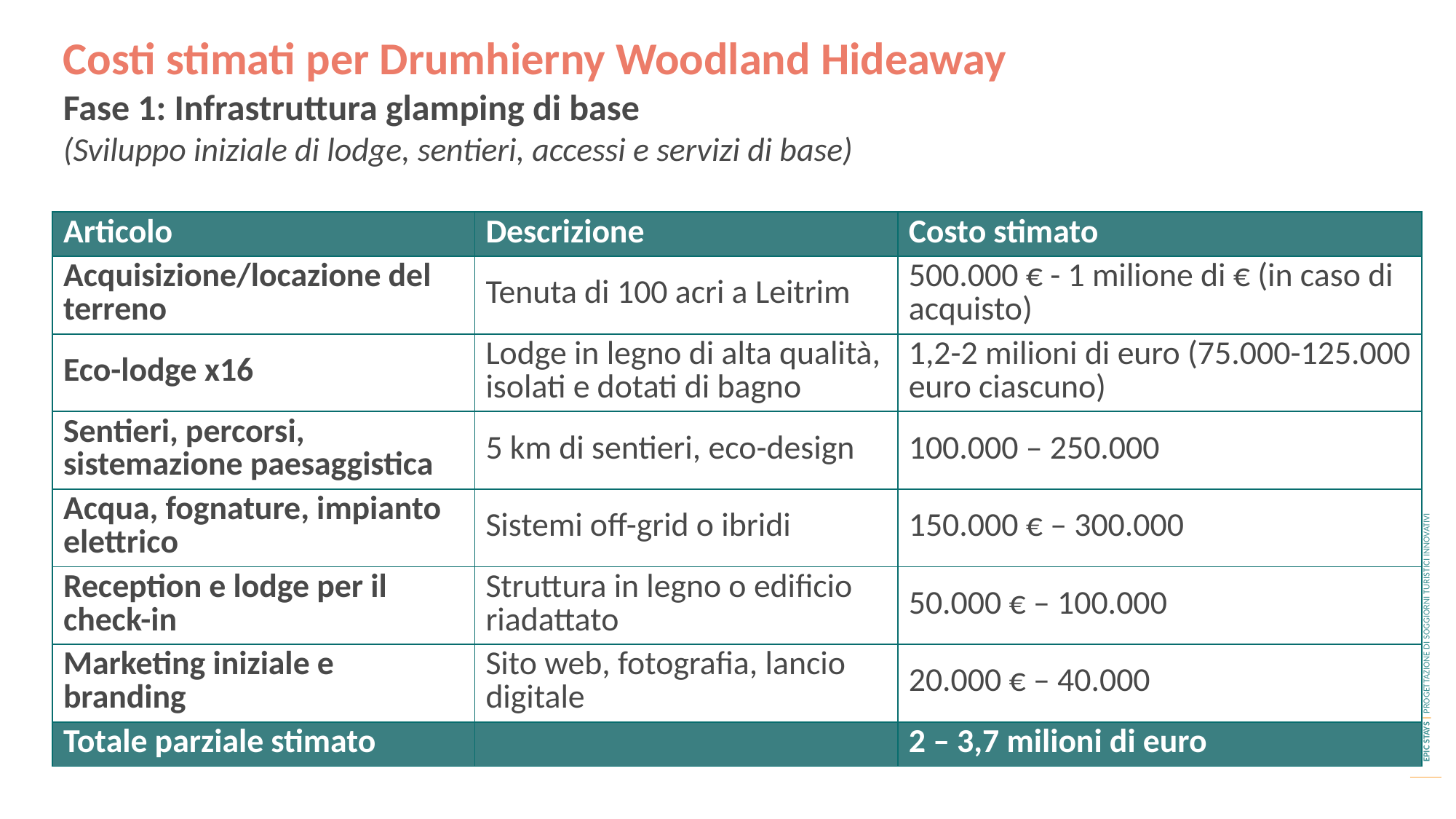

Costi stimati per Drumhierny Woodland Hideaway
Fase 1: Infrastruttura glamping di base
(Sviluppo iniziale di lodge, sentieri, accessi e servizi di base)
| Articolo | Descrizione | Costo stimato |
| --- | --- | --- |
| Acquisizione/locazione del terreno | Tenuta di 100 acri a Leitrim | 500.000 € - 1 milione di € (in caso di acquisto) |
| Eco-lodge x16 | Lodge in legno di alta qualità, isolati e dotati di bagno | 1,2-2 milioni di euro (75.000-125.000 euro ciascuno) |
| Sentieri, percorsi, sistemazione paesaggistica | 5 km di sentieri, eco-design | 100.000 – 250.000 |
| Acqua, fognature, impianto elettrico | Sistemi off-grid o ibridi | 150.000 € – 300.000 |
| Reception e lodge per il check-in | Struttura in legno o edificio riadattato | 50.000 € – 100.000 |
| Marketing iniziale e branding | Sito web, fotografia, lancio digitale | 20.000 € – 40.000 |
| Totale parziale stimato |  | 2 – 3,7 milioni di euro |